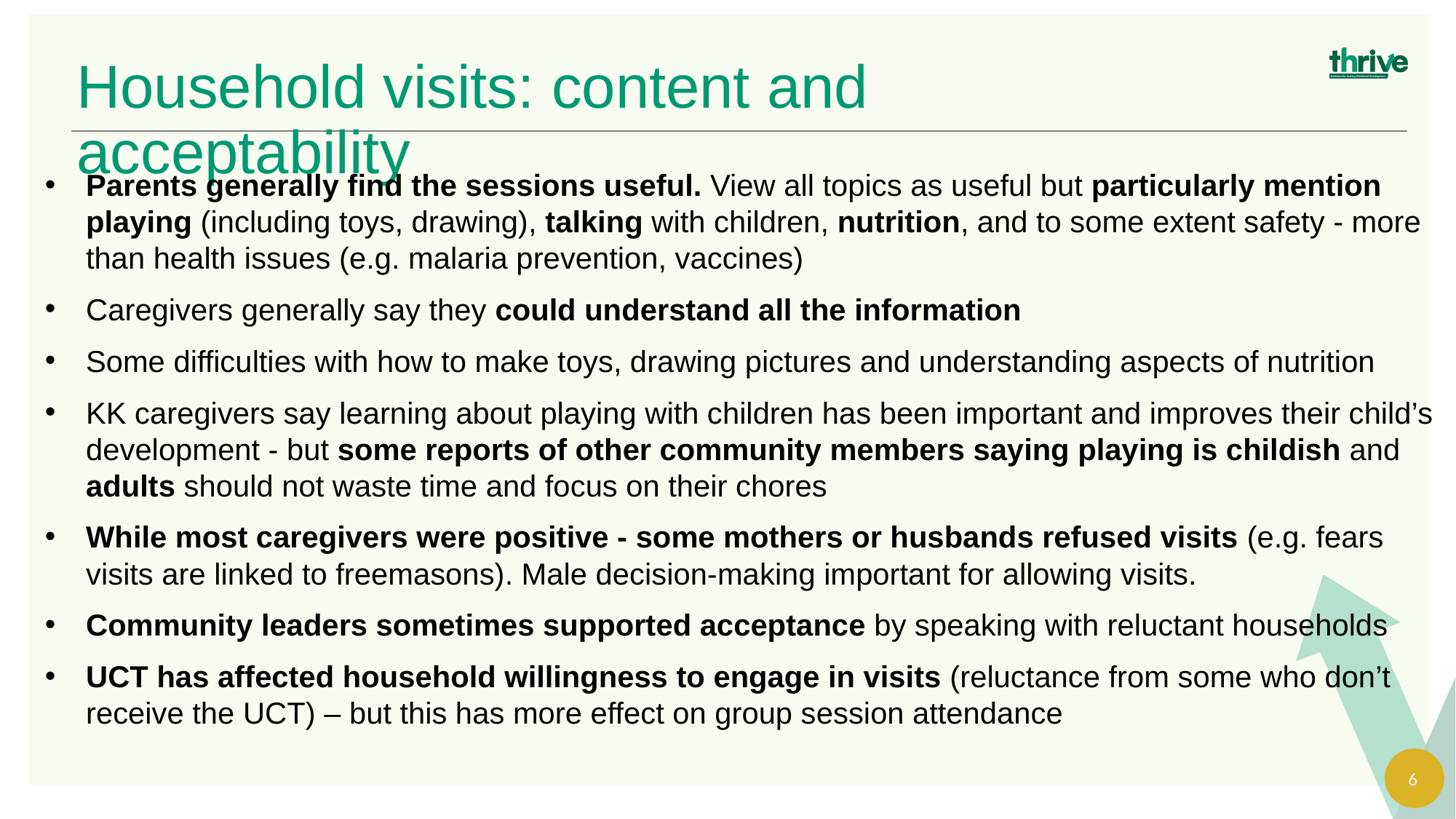

Household visits: content and acceptability

Parents generally find the sessions useful. View all topics as useful but particularly mention playing (including toys, drawing), talking with children, nutrition, and to some extent safety - more than health issues (e.g. malaria prevention, vaccines)
Caregivers generally say they could understand all the information
Some difficulties with how to make toys, drawing pictures and understanding aspects of nutrition
KK caregivers say learning about playing with children has been important and improves their child’s development - but some reports of other community members saying playing is childish and adults should not waste time and focus on their chores
While most caregivers were positive - some mothers or husbands refused visits (e.g. fears visits are linked to freemasons). Male decision-making important for allowing visits.
Community leaders sometimes supported acceptance by speaking with reluctant households
UCT has affected household willingness to engage in visits (reluctance from some who don’t receive the UCT) – but this has more effect on group session attendance